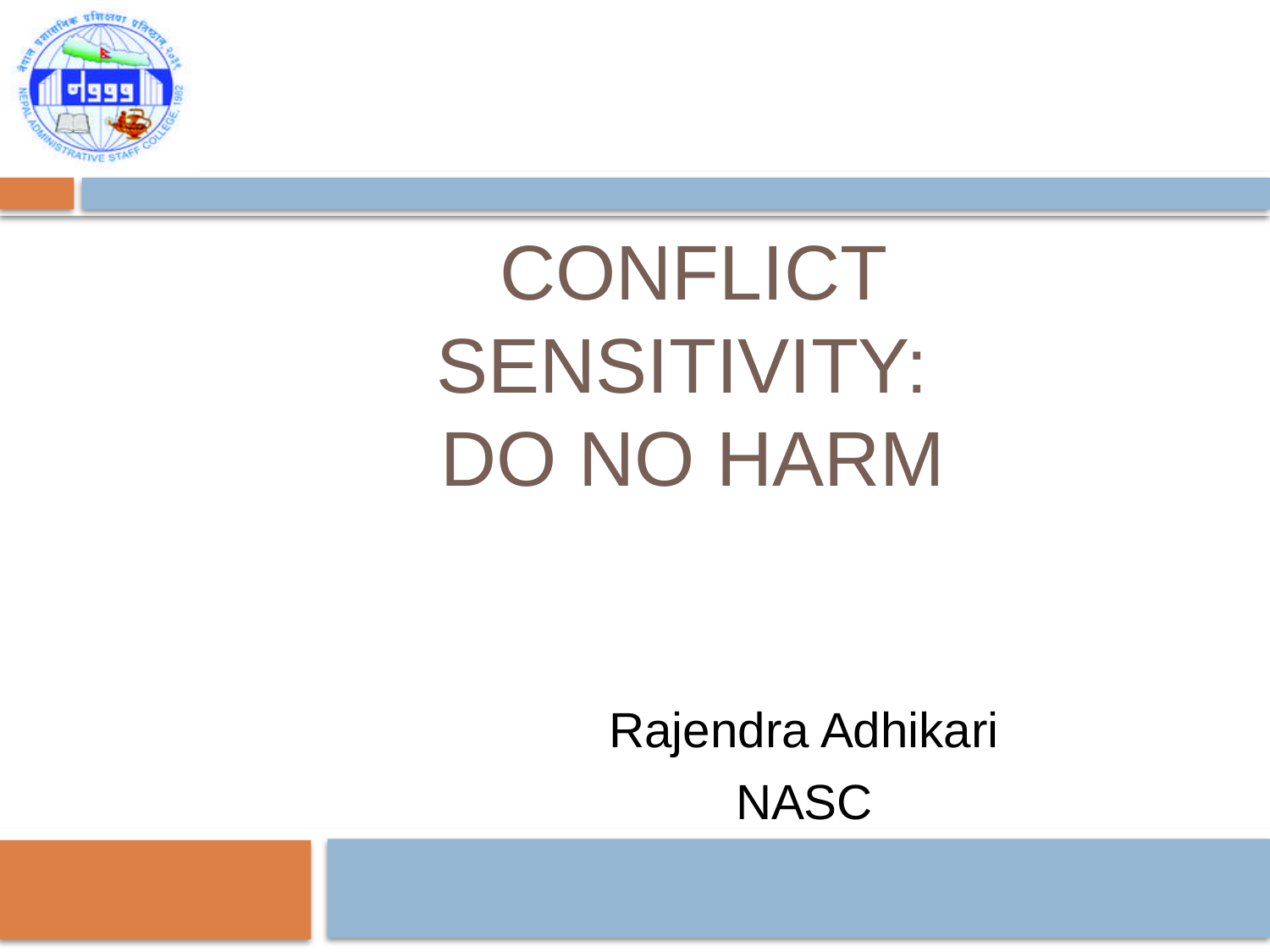

# Conflict Sensitivity: Do NO Harm
Rajendra Adhikari
NASC